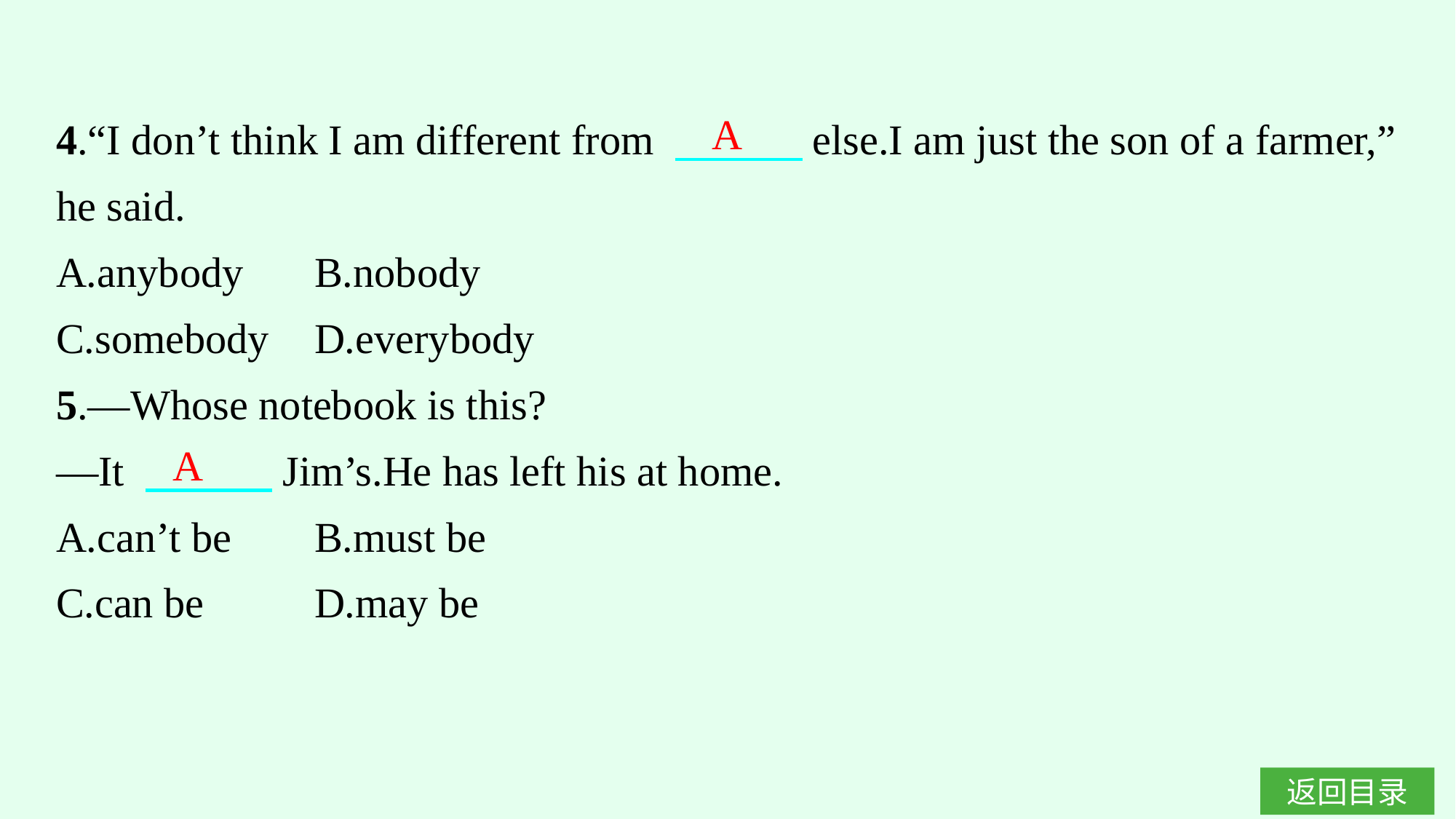

4.“I don’t think I am different from 　　　else.I am just the son of a farmer,” he said.
A.anybody	B.nobody
C.somebody	D.everybody
5.—Whose notebook is this?
—It 　　　Jim’s.He has left his at home.
A.can’t be	B.must be
C.can be	D.may be
A
A